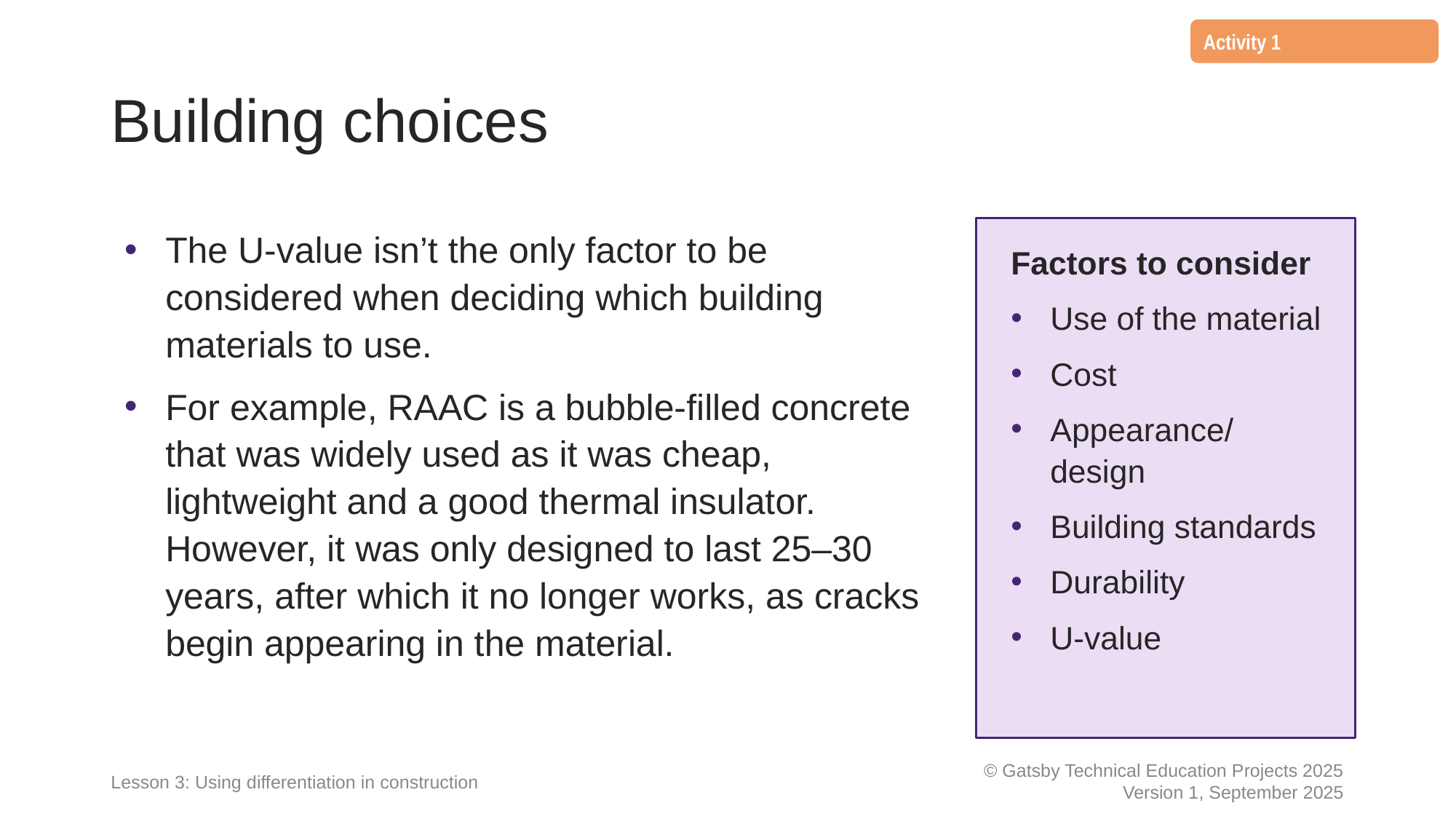

Activity 1
# Building choices
The U-value isn’t the only factor to be considered when deciding which building materials to use.
For example, RAAC is a bubble-filled concrete that was widely used as it was cheap, lightweight and a good thermal insulator. However, it was only designed to last 25–30 years, after which it no longer works, as cracks begin appearing in the material.
Factors to consider
Use of the material
Cost
Appearance/ design
Building standards
Durability
U-value

Lesson 3: Using differentiation in construction